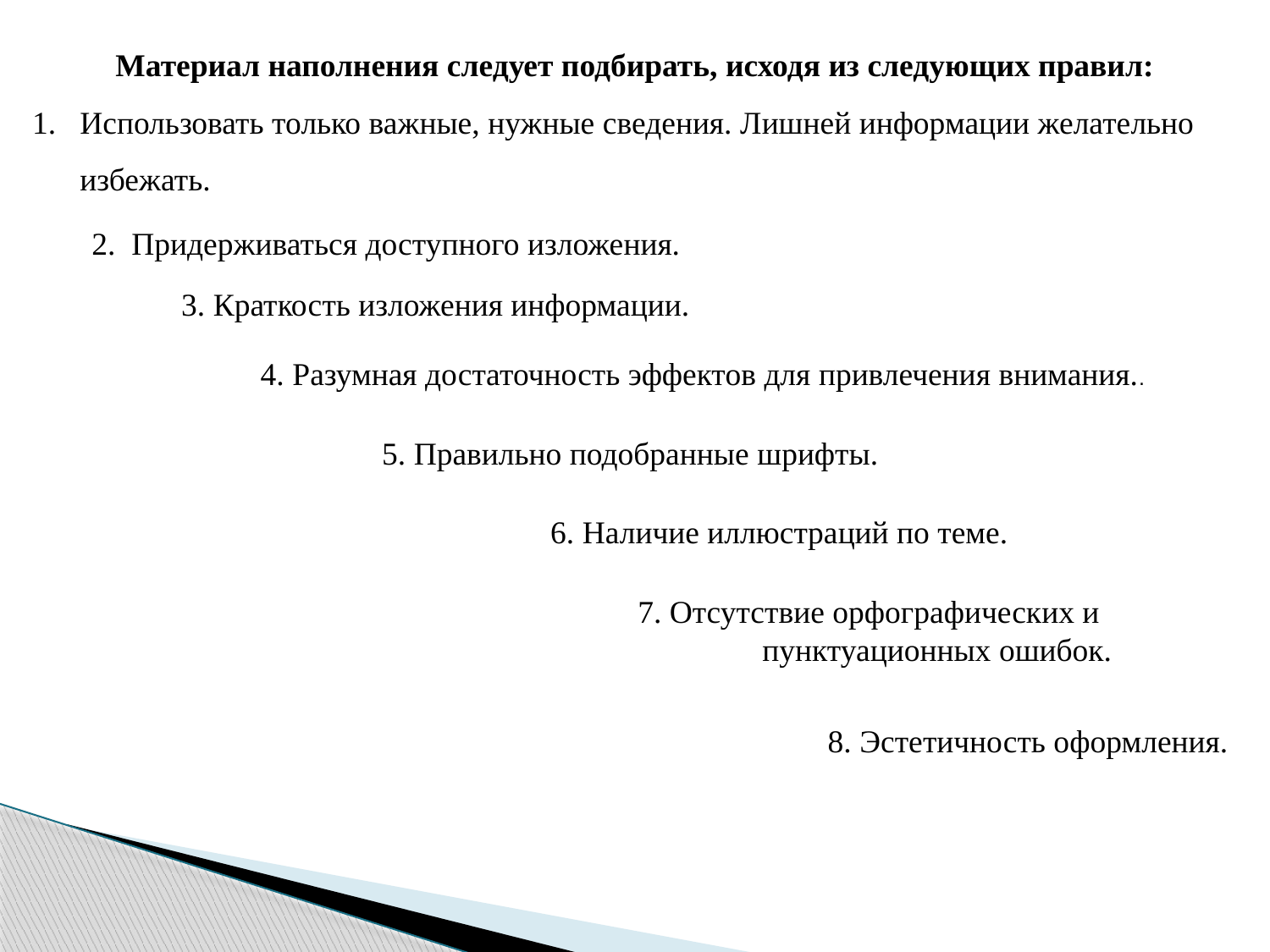

Материал наполнения следует подбирать, исходя из следующих правил:
Использовать только важные, нужные сведения. Лишней информации желательно избежать.
2.  Придерживаться доступного изложения.
3. Краткость изложения информации.

4. Разумная достаточность эффектов для привлечения внимания..

5. Правильно подобранные шрифты.

6. Наличие иллюстраций по теме.
7. Отсутствие орфографических и пунктуационных ошибок.
8. Эстетичность оформления.